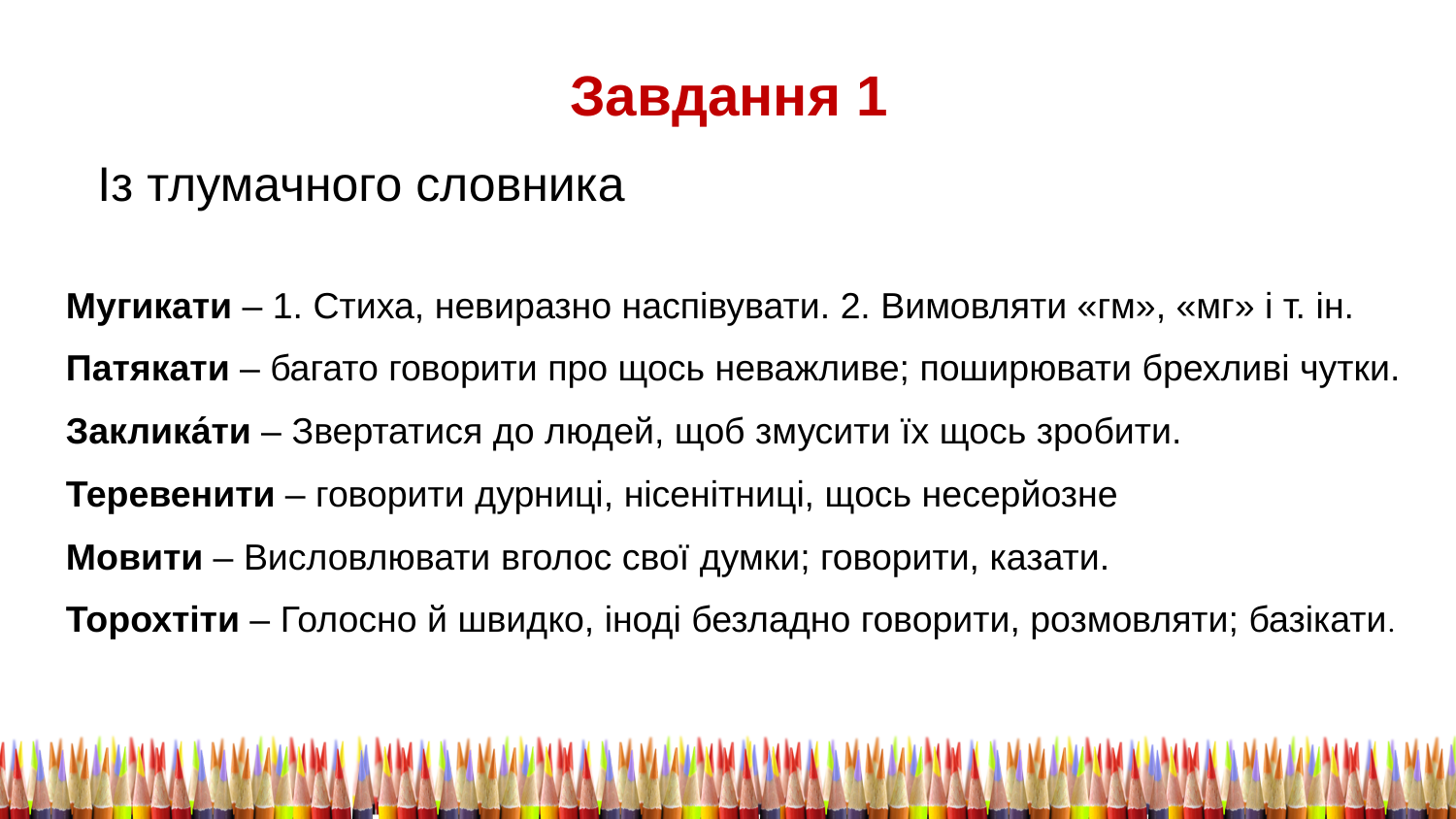

Завдання 1
Із тлумачного словника
Мугикати – 1. Стиха, невиразно наспівувати. 2. Вимовляти «гм», «мг» і т. ін.
Патякати – багато говорити про щось неважливе; поширювати брехливі чутки.
Заклика́ти – Звертатися до людей, щоб змусити їх щось зробити.
Теревенити – говорити дурниці, нісенітниці, щось несерйозне
Мовити – Висловлювати вголос свої думки; говорити, казати.
Торохтіти – Голосно й швидко, іноді безладно говорити, розмовляти; базікати.